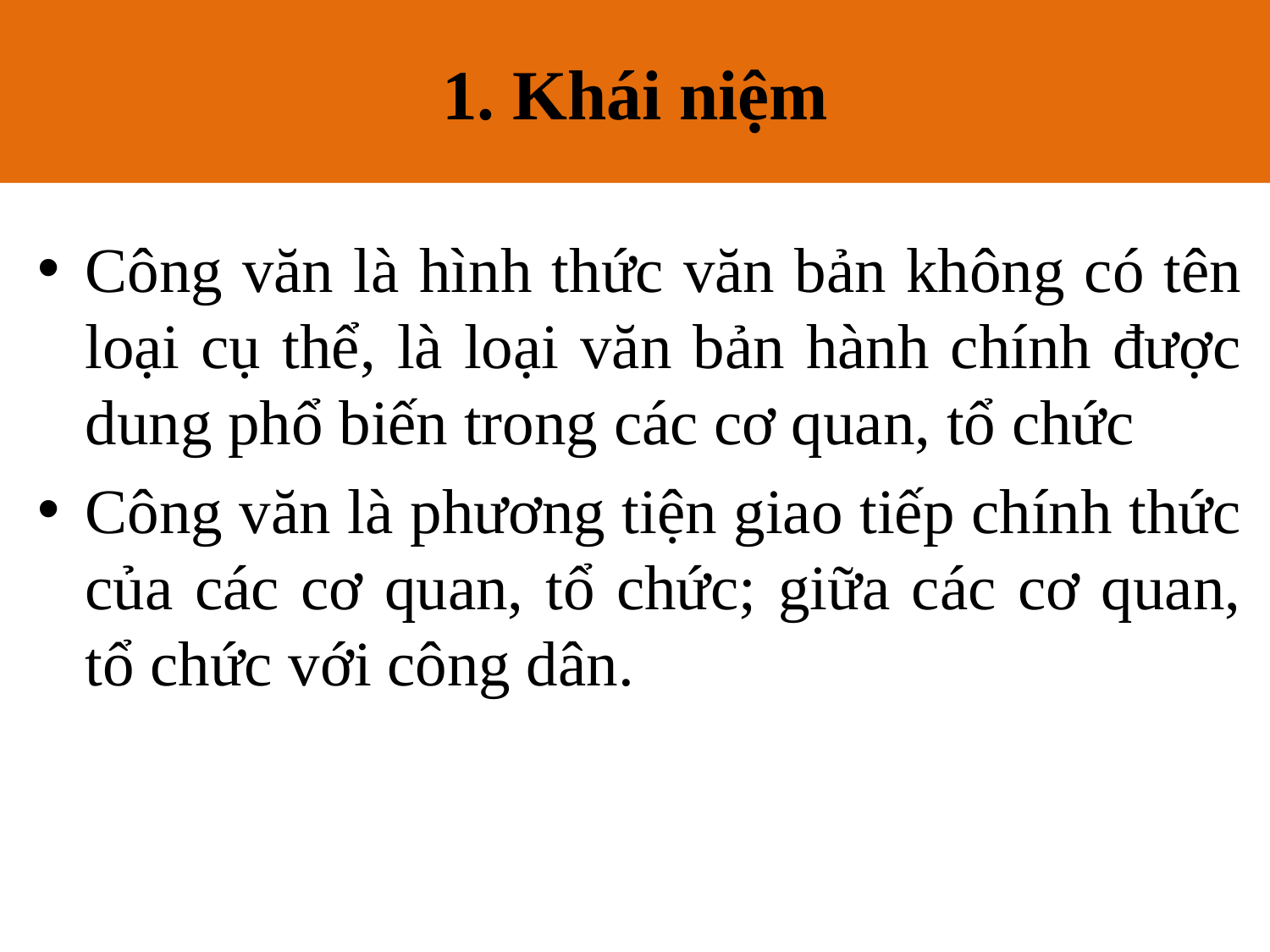

1. Khái niệm
# I. Khái niệm
Công văn là hình thức văn bản không có tên loại cụ thể, là loại văn bản hành chính được dung phổ biến trong các cơ quan, tổ chức
Công văn là phương tiện giao tiếp chính thức của các cơ quan, tổ chức; giữa các cơ quan, tổ chức với công dân.